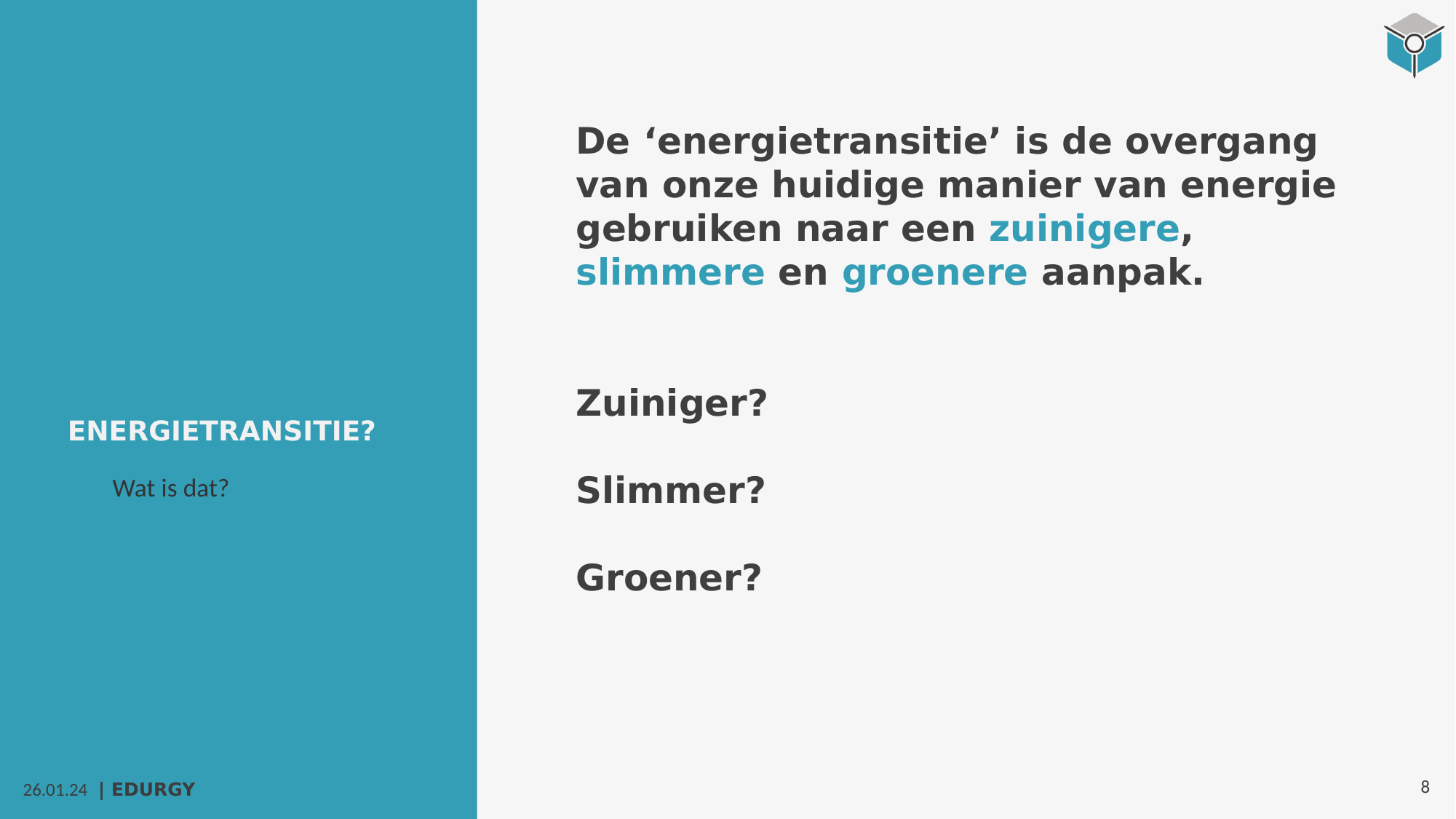

De ‘energietransitie’ is de overgang van onze huidige manier van energie gebruiken naar een zuinigere, slimmere en groenere aanpak.

Zuiniger?

Slimmer?

Groener?
# Energietransitie?
Wat is dat?
8
26.01.24
| EDURGY